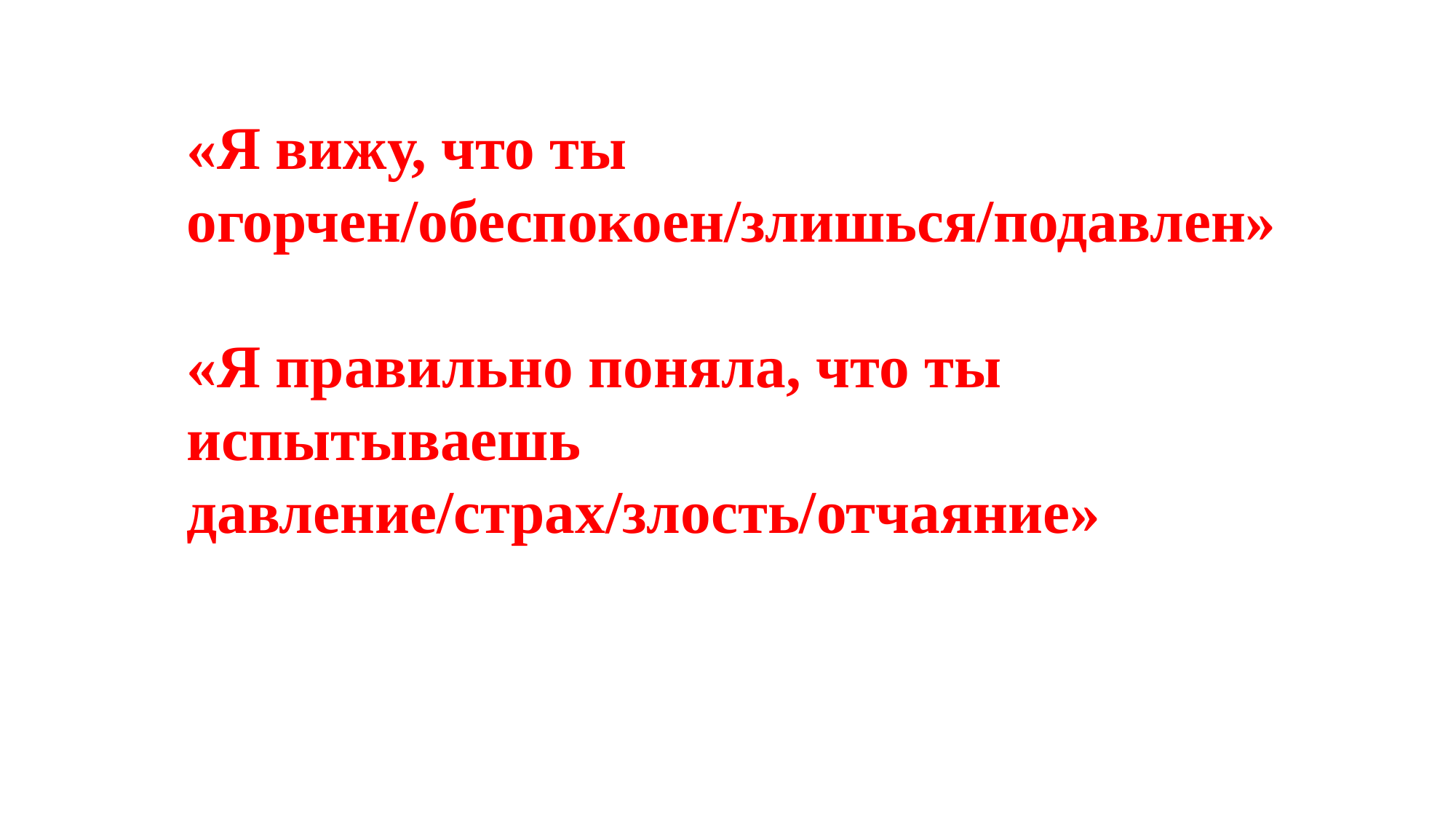

«Я вижу, что ты огорчен/обеспокоен/злишься/подавлен»

«Я правильно поняла, что ты испытываешь давление/страх/злость/отчаяние»